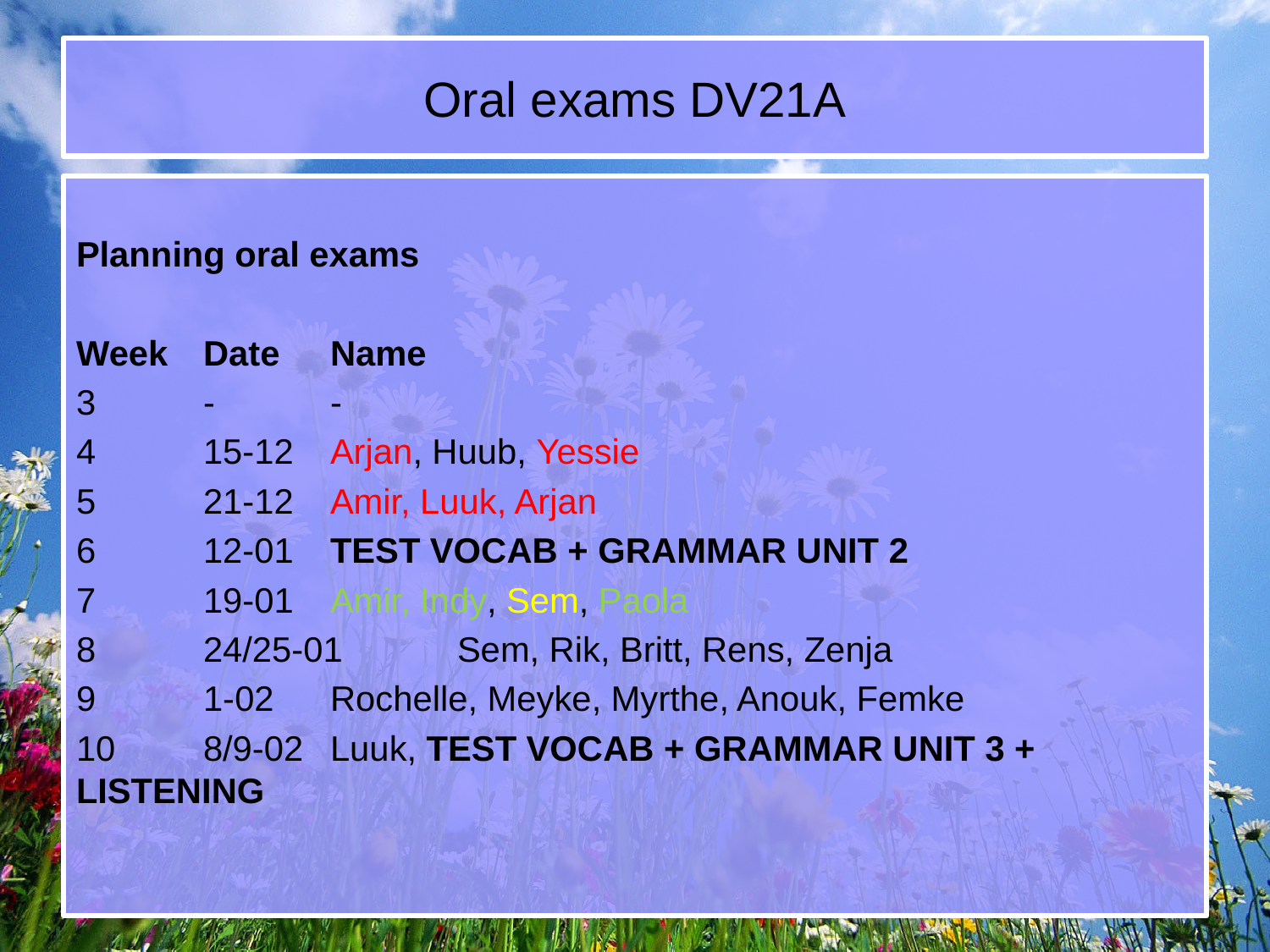

# Oral exams DV21A

Planning oral exams

Week	Date	Name
3	-	-
4	15-12	Arjan, Huub, Yessie
5	21-12	Amir, Luuk, Arjan
6	12-01	TEST VOCAB + GRAMMAR UNIT 2
7	19-01	Amir, Indy, Sem, Paola
8	24/25-01	Sem, Rik, Britt, Rens, Zenja
9	1-02	Rochelle, Meyke, Myrthe, Anouk, Femke
10	8/9-02	Luuk, TEST VOCAB + GRAMMAR UNIT 3 + LISTENING